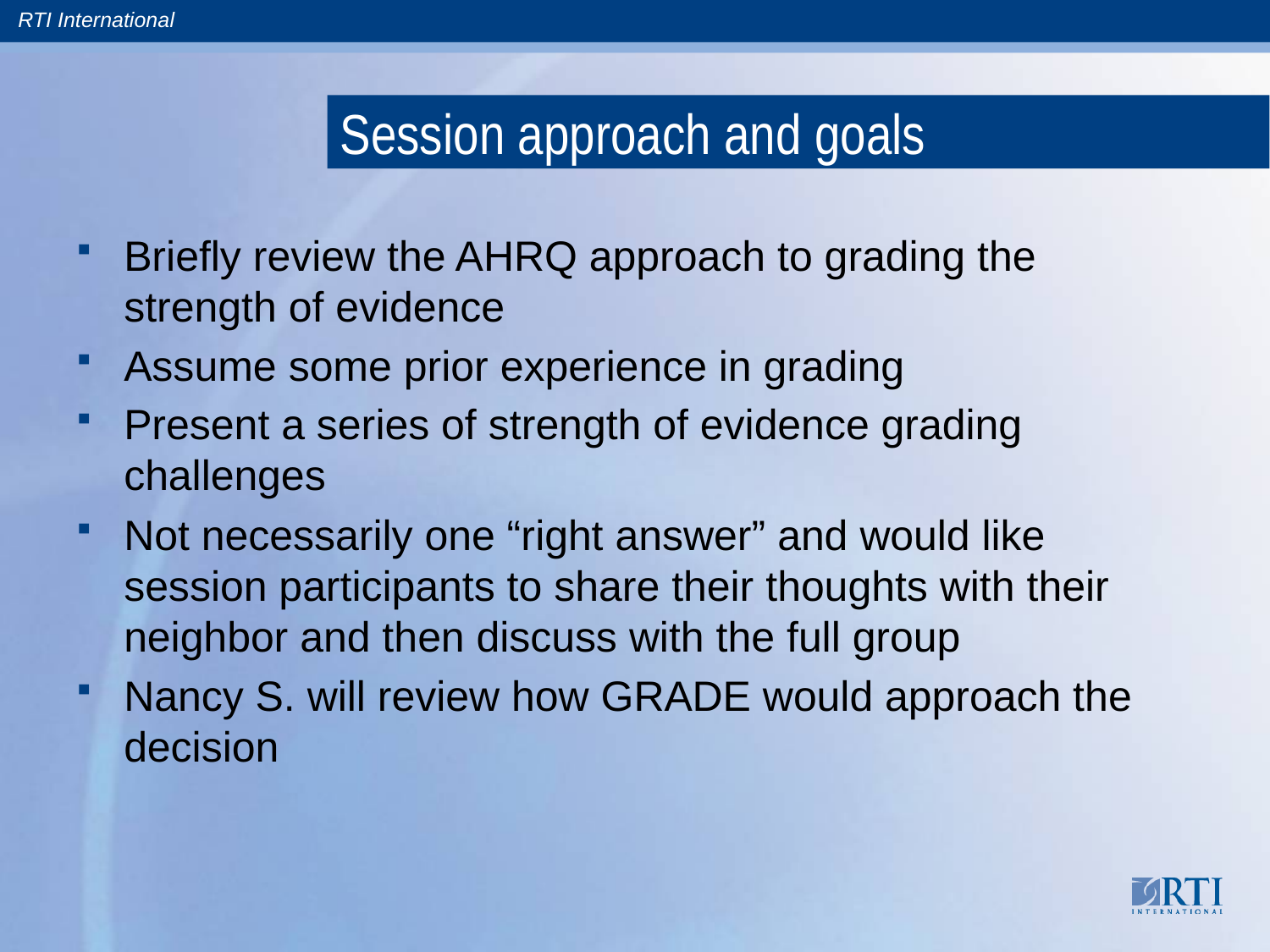

# Session approach and goals
Briefly review the AHRQ approach to grading the strength of evidence
Assume some prior experience in grading
Present a series of strength of evidence grading challenges
Not necessarily one “right answer” and would like session participants to share their thoughts with their neighbor and then discuss with the full group
Nancy S. will review how GRADE would approach the decision